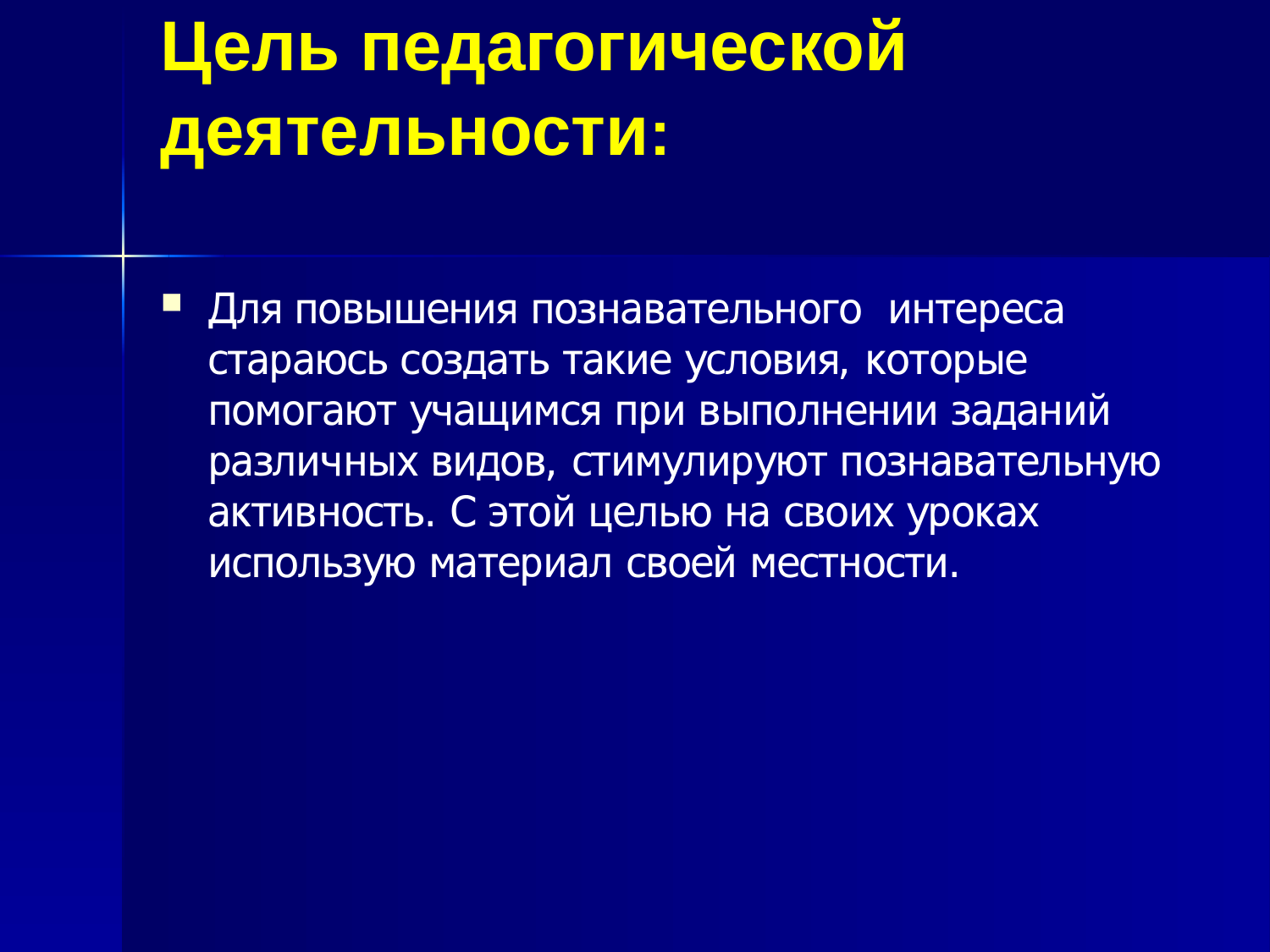

# Цель педагогической деятельности:
Для повышения познавательного  интереса стараюсь создать такие условия, которые помогают учащимся при выполнении заданий различных видов, стимулируют познавательную активность. С этой целью на своих уроках использую материал своей местности.